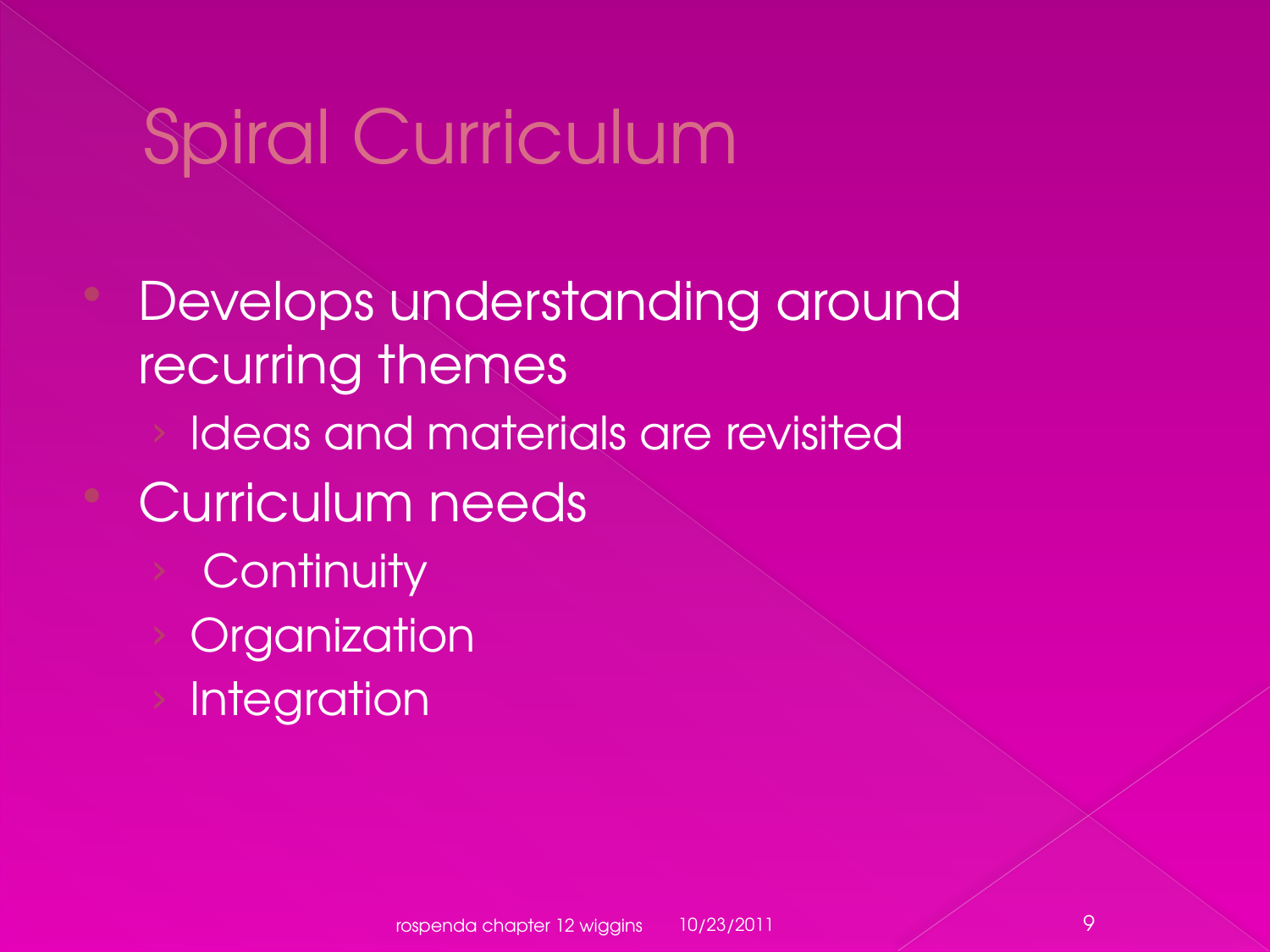

# Spiral Curriculum
Develops understanding around recurring themes
Ideas and materials are revisited
Curriculum needs
 Continuity
Organization
Integration

10/23/2011
rospenda chapter 12 wiggins
9